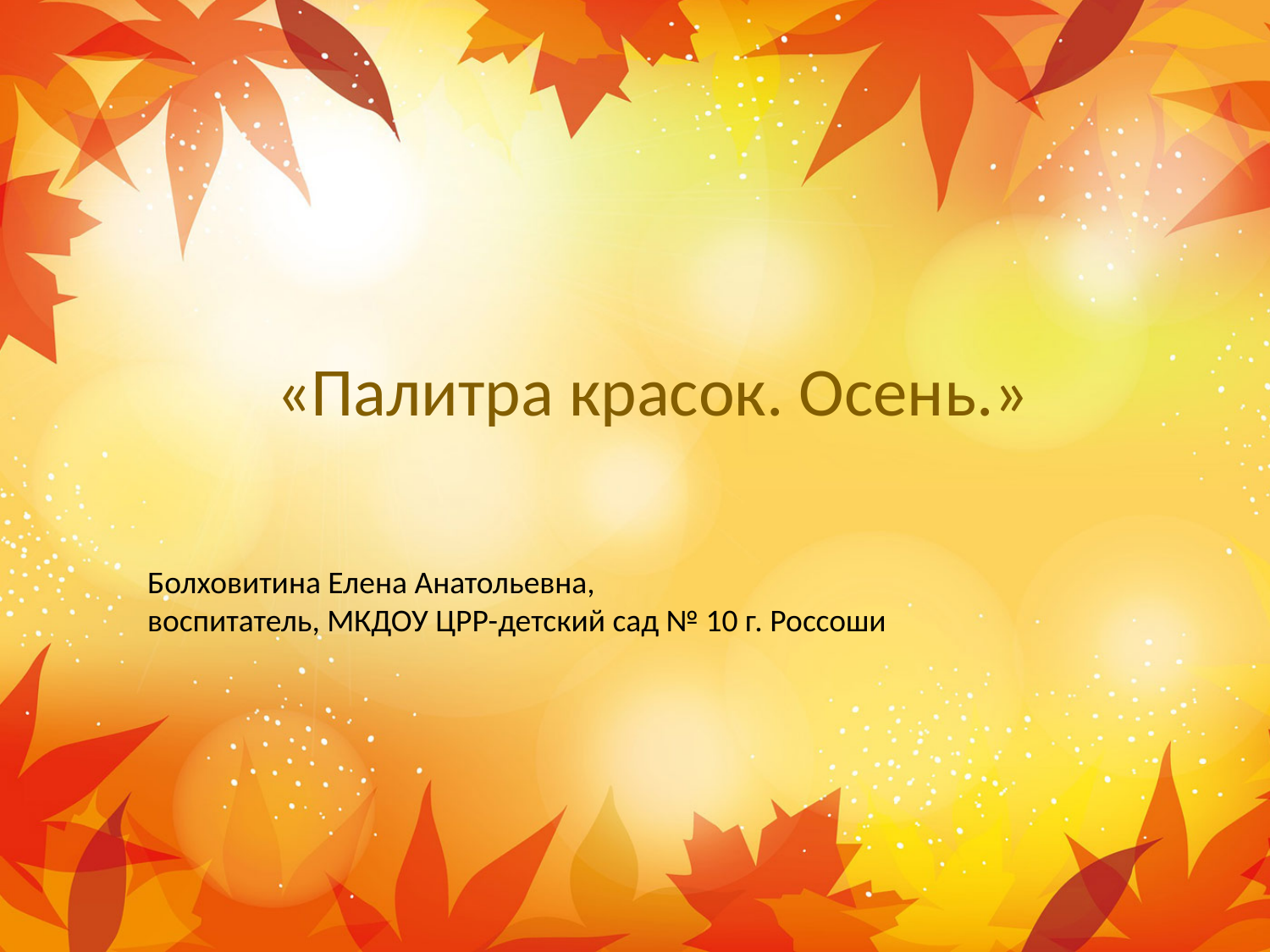

# «Палитра красок. Осень.»
Болховитина Елена Анатольевна,
воспитатель, МКДОУ ЦРР-детский сад № 10 г. Россоши